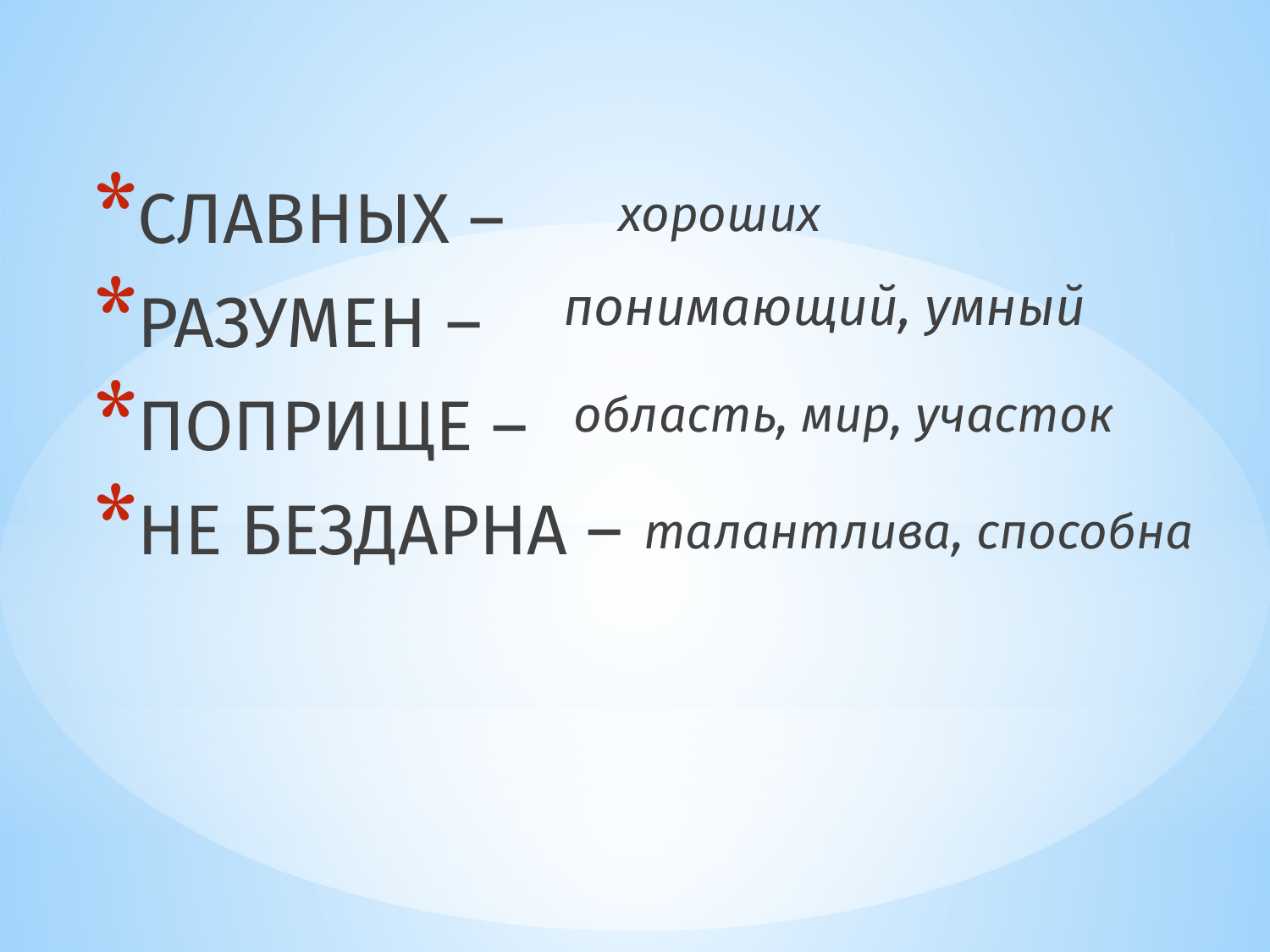

СЛАВНЫХ –
РАЗУМЕН –
ПОПРИЩЕ –
НЕ БЕЗДАРНА –
хороших

понимающий, умный

область, мир, участок

талантлива, способна